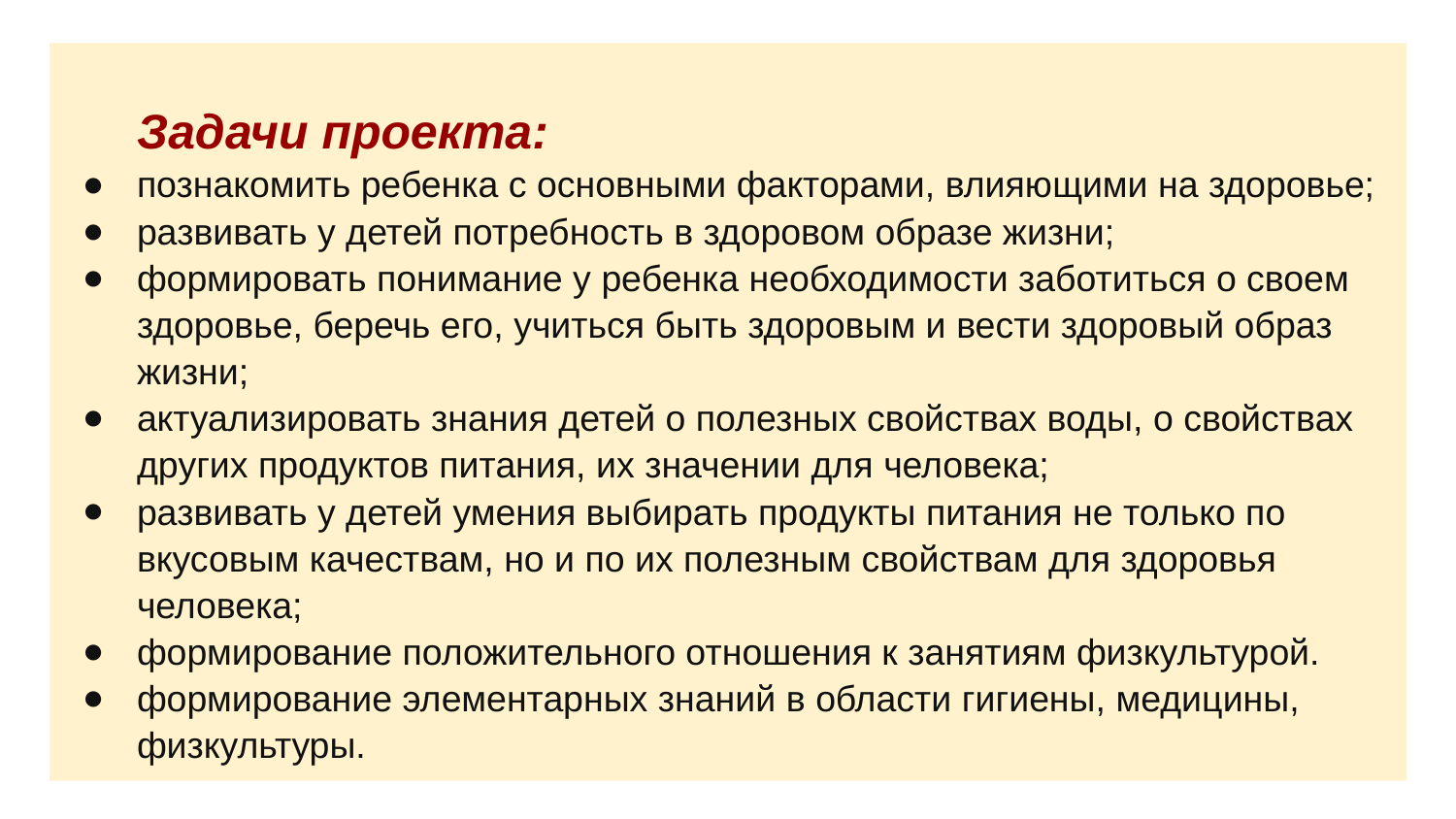

Задачи проекта:
познакомить ребенка с основными факторами, влияющими на здоровье;
развивать у детей потребность в здоровом образе жизни;
формировать понимание у ребенка необходимости заботиться о своем здоровье, беречь его, учиться быть здоровым и вести здоровый образ жизни;
актуализировать знания детей о полезных свойствах воды, о свойствах других продуктов питания, их значении для человека;
развивать у детей умения выбирать продукты питания не только по вкусовым качествам, но и по их полезным свойствам для здоровья человека;
формирование положительного отношения к занятиям физкультурой.
формирование элементарных знаний в области гигиены, медицины, физкультуры.